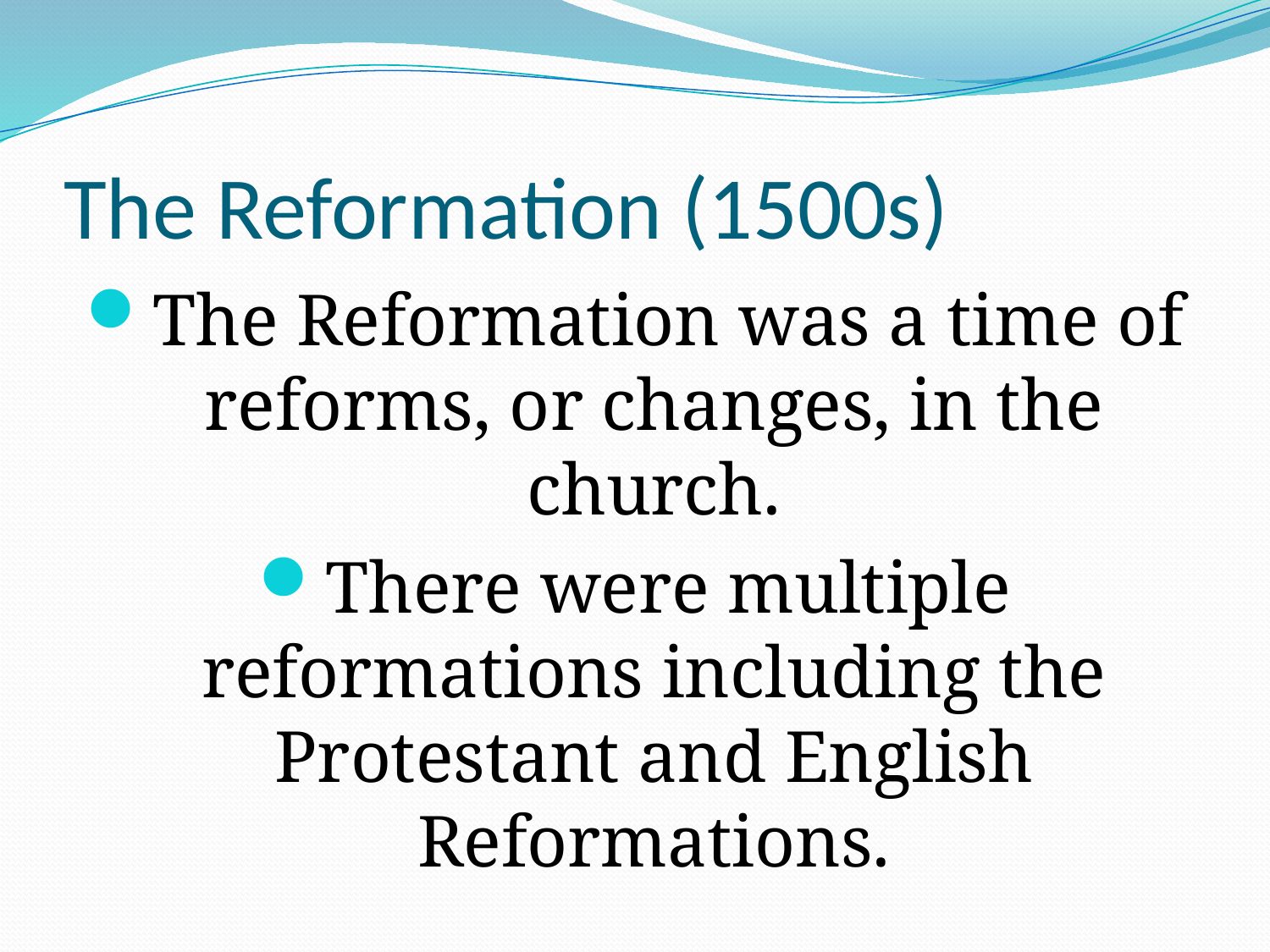

# The Reformation (1500s)
The Reformation was a time of reforms, or changes, in the church.
There were multiple reformations including the Protestant and English Reformations.